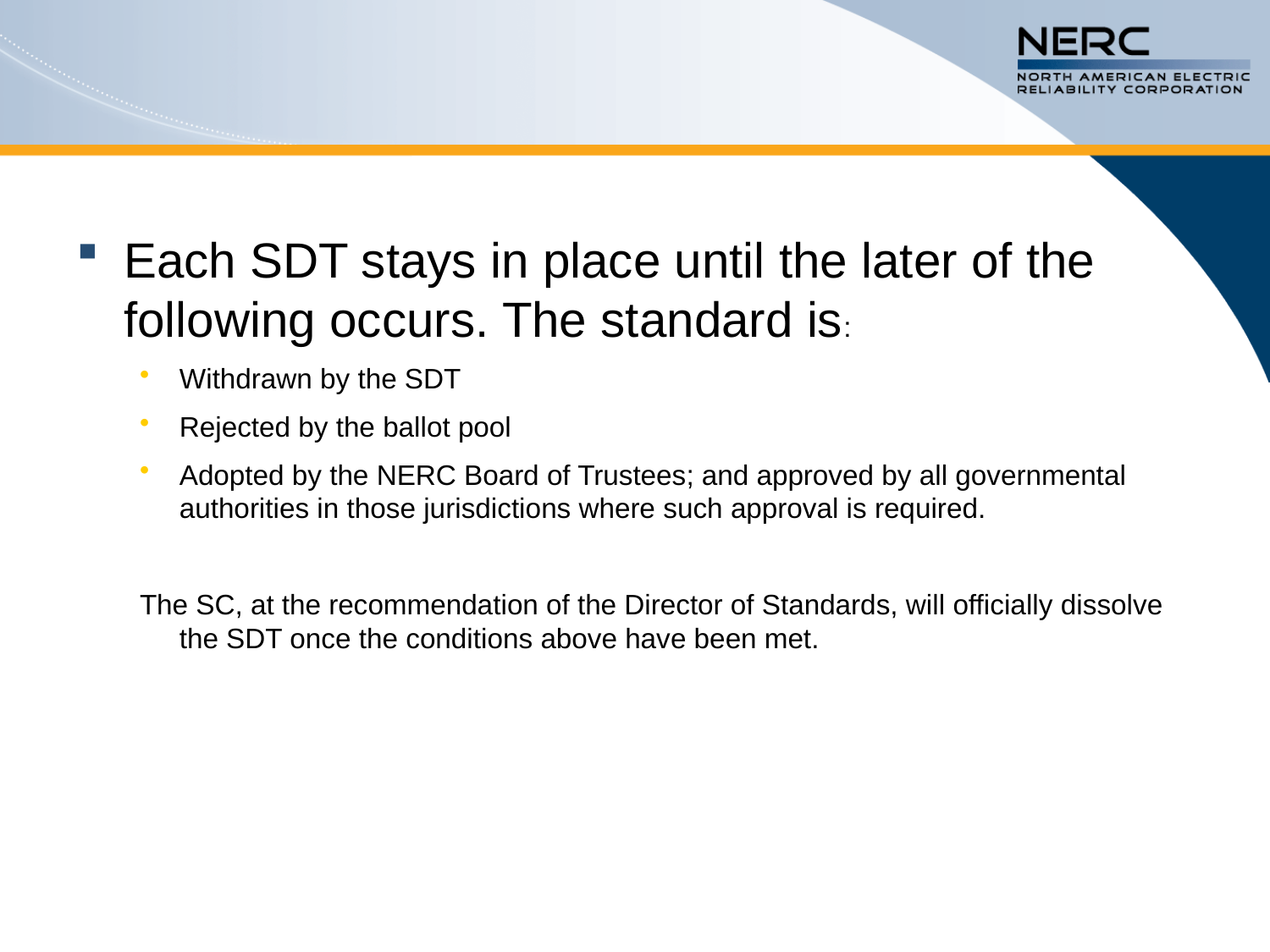

#
Each SDT stays in place until the later of the following occurs. The standard is:
Withdrawn by the SDT
Rejected by the ballot pool
Adopted by the NERC Board of Trustees; and approved by all governmental authorities in those jurisdictions where such approval is required.

The SC, at the recommendation of the Director of Standards, will officially dissolve the SDT once the conditions above have been met.